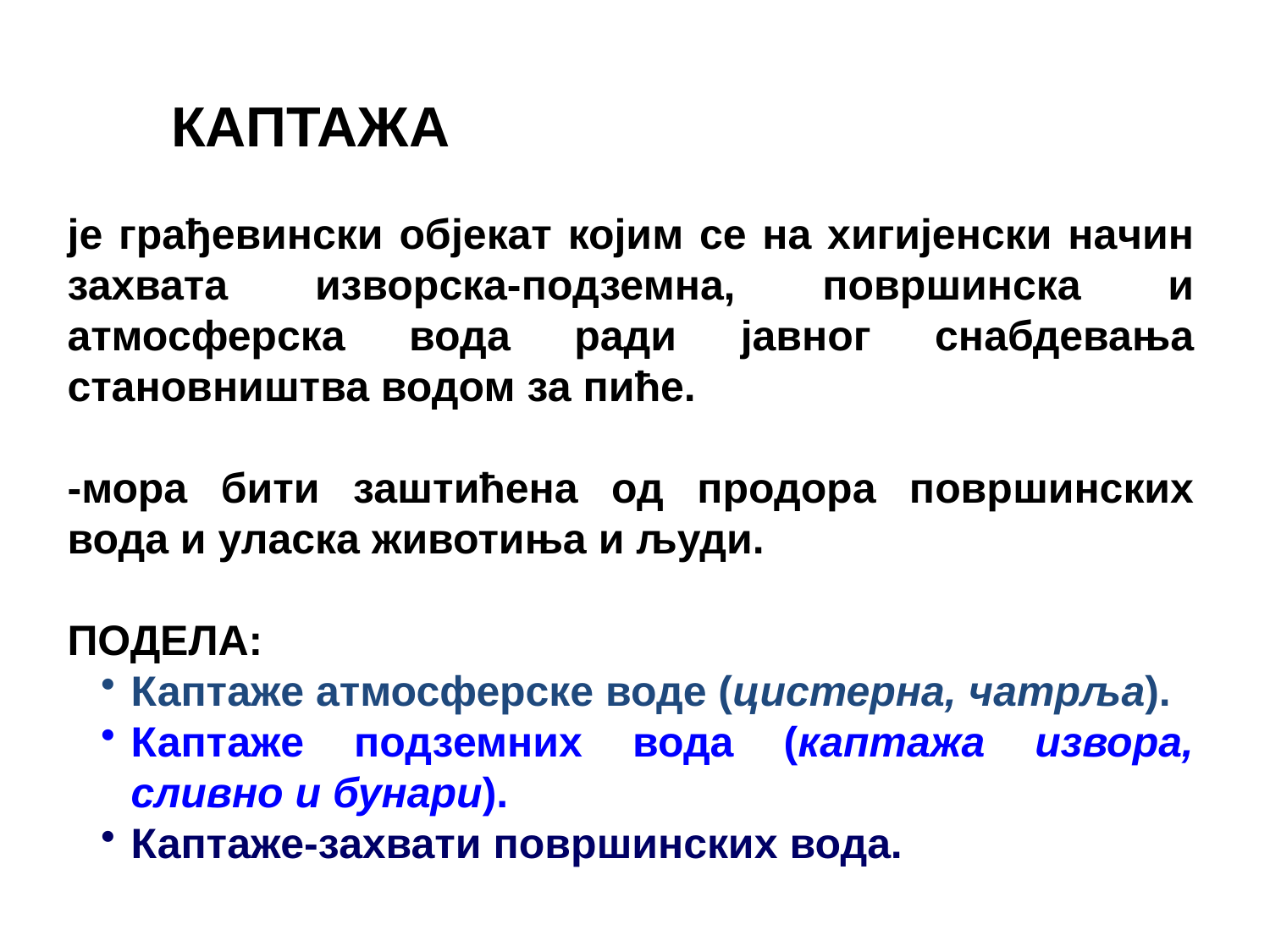

КАПТАЖА
је грађевински објекат којим се на хигијенски начин захвата изворска-подземна, површинска и атмосферска вода ради јавног снабдевања становништва водом за пиће.

-мора бити заштићена од продора површинских вода и уласка животиња и људи.

ПОДЕЛА:
Каптаже атмосферске воде (цистерна, чатрља).
Каптаже подземних вода (каптажа извора, сливно и бунари).
Каптаже-захвати површинских вода.